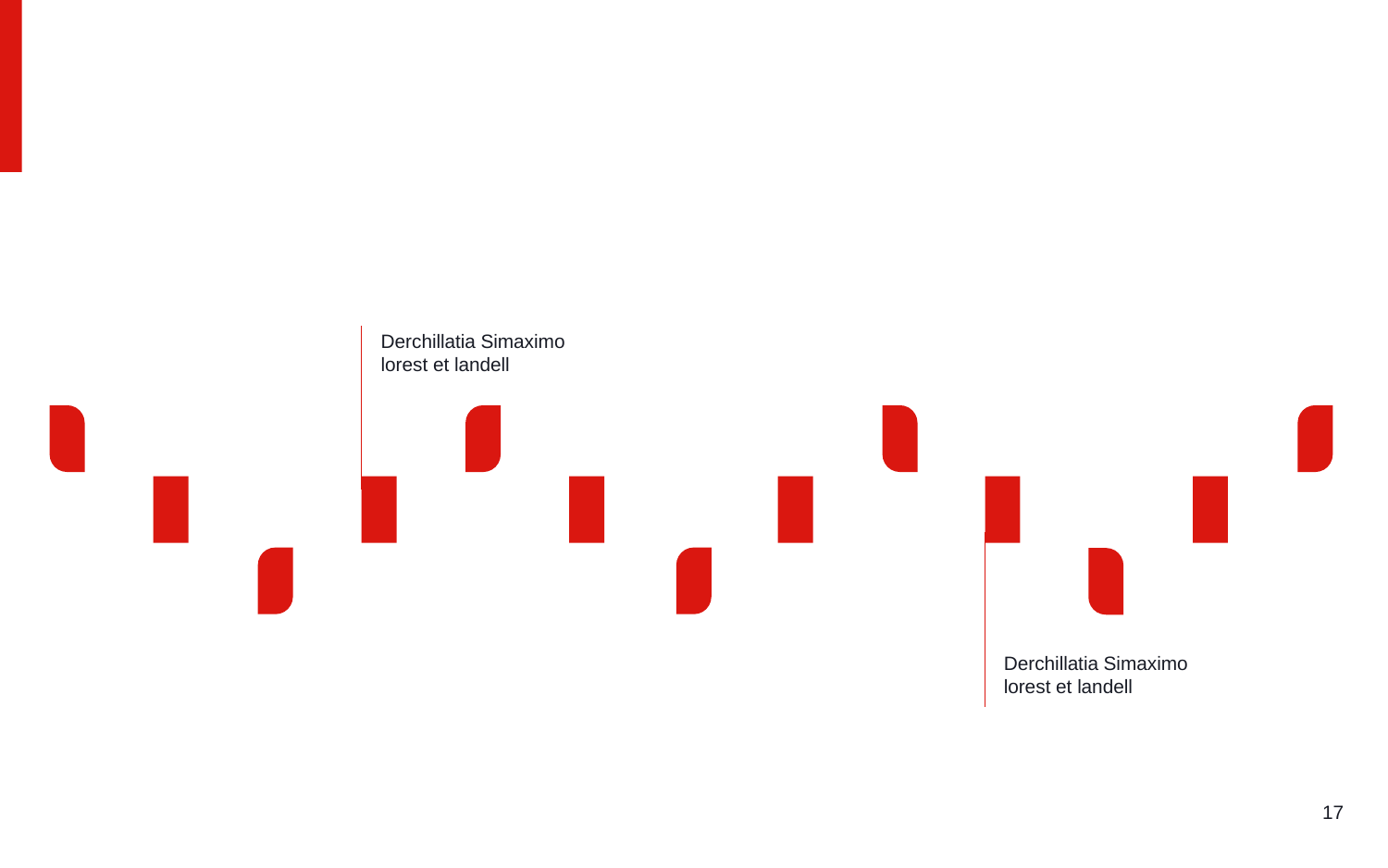

#

Derchillatia Simaximo lorest et landell

Derchillatia Simaximo lorest et landell
17